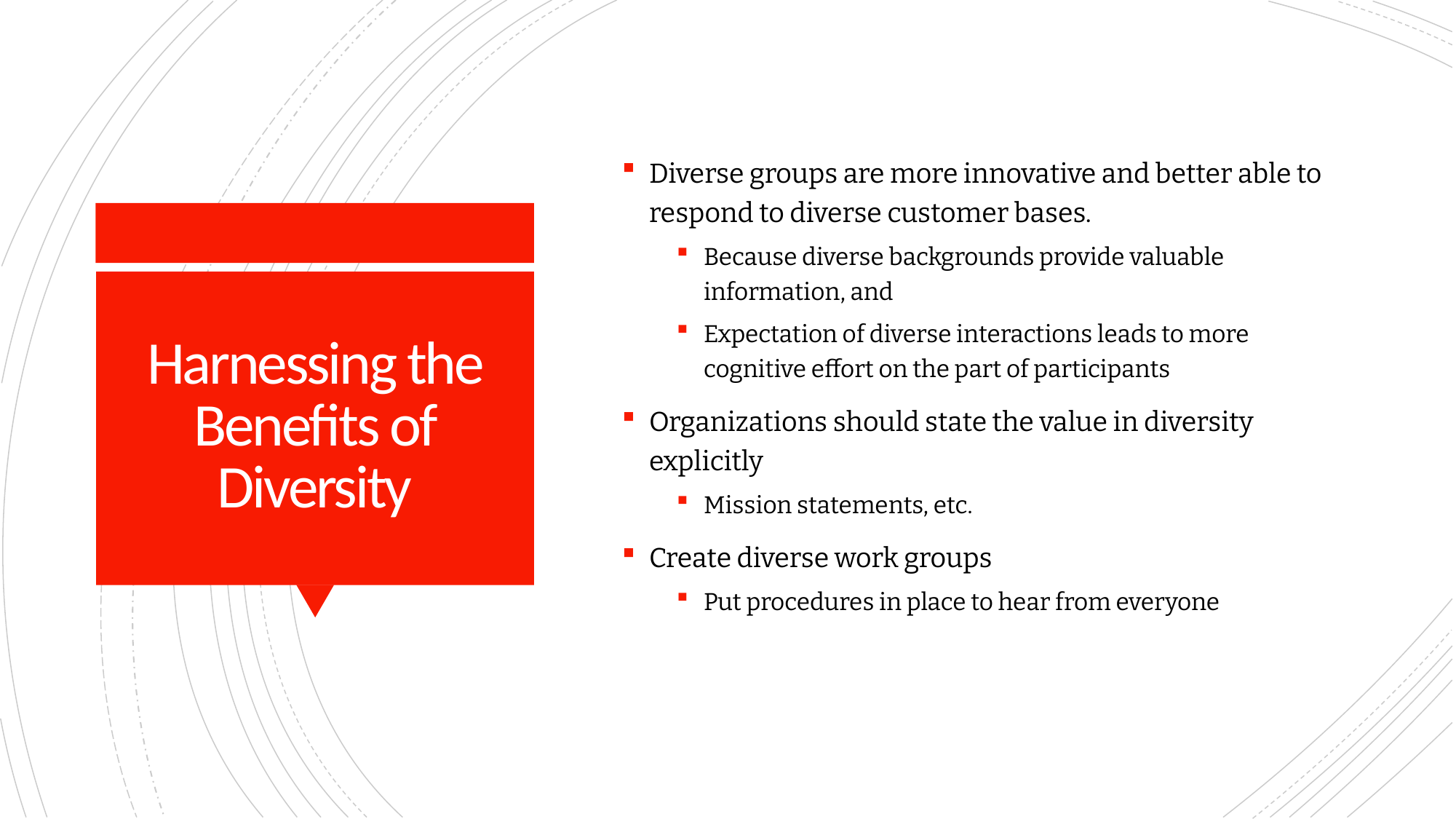

Diverse groups are more innovative and better able to respond to diverse customer bases.
Because diverse backgrounds provide valuable information, and
Expectation of diverse interactions leads to more cognitive effort on the part of participants
Organizations should state the value in diversity explicitly
Mission statements, etc.
Create diverse work groups
Put procedures in place to hear from everyone

# Harnessing the Benefits of Diversity